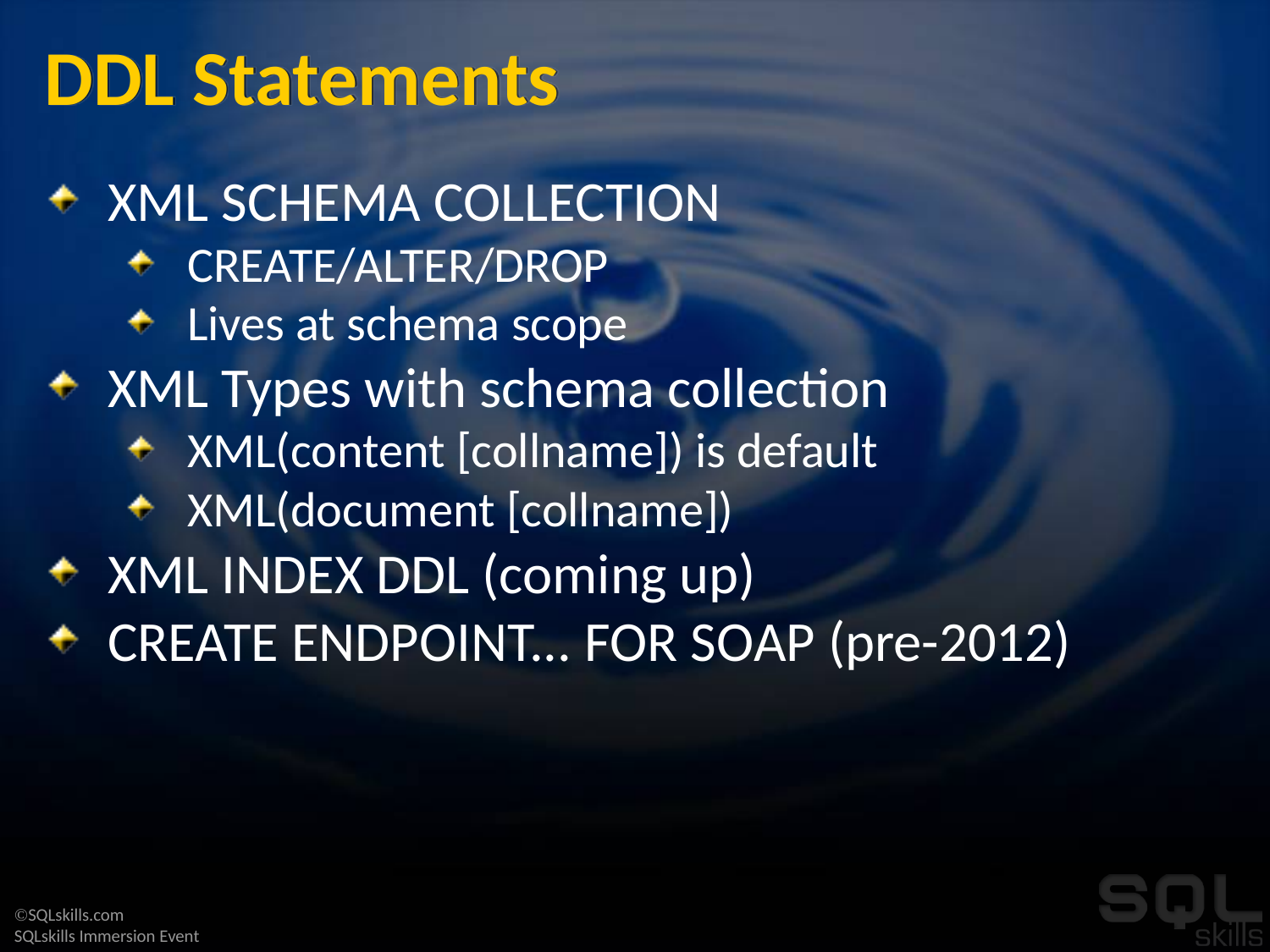

# DDL Statements
XML SCHEMA COLLECTION
CREATE/ALTER/DROP
Lives at schema scope
XML Types with schema collection
XML(content [collname]) is default
XML(document [collname])
XML INDEX DDL (coming up)
CREATE ENDPOINT... FOR SOAP (pre-2012)